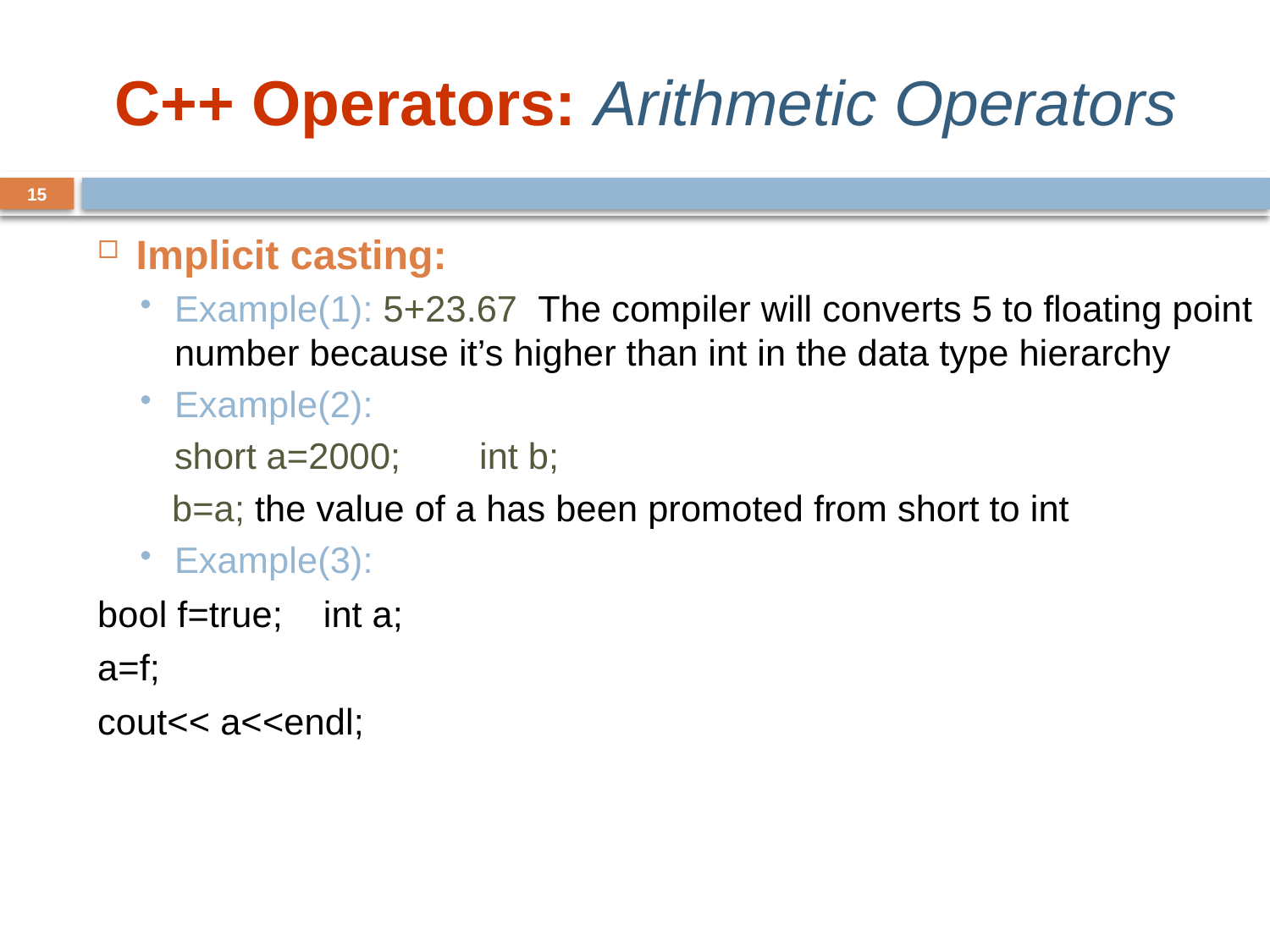

# C++ Operators: Arithmetic Operators
15
Implicit casting:
Example(1): 5+23.67  The compiler will converts 5 to floating point number because it’s higher than int in the data type hierarchy
Example(2):
	short a=2000; 	int b;
   b=a; the value of a has been promoted from short to int
Example(3):
bool f=true;    int a;
a=f;
cout<< a<<endl;